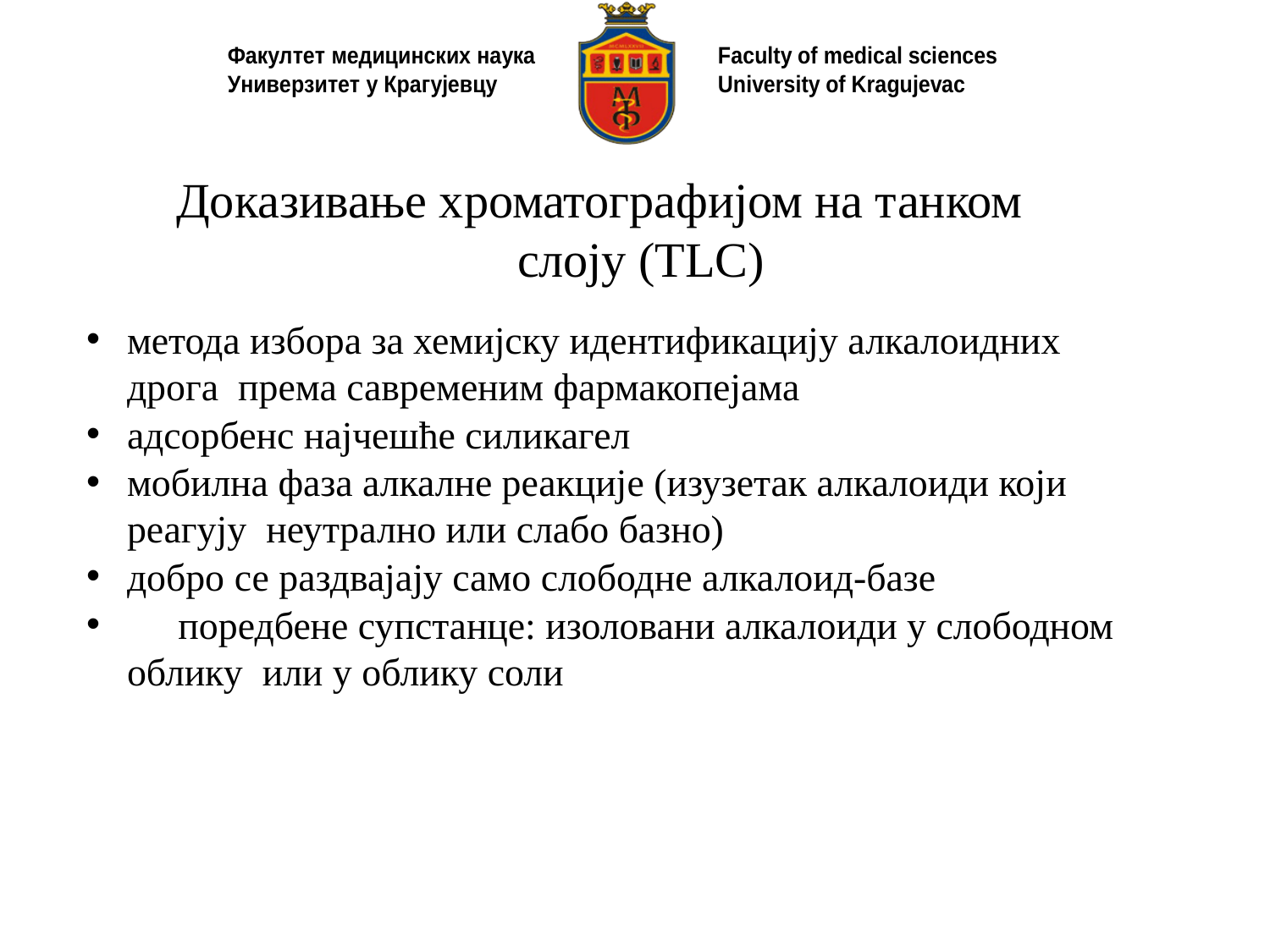

# Доказивање хроматографијом на танком слоју (TLC)
метода избора за хемијску идентификацију алкалоидних дрога  према савременим фармакопејама
адсорбенс најчешће силикагел
мобилна фаза алкалне реакције (изузетак алкалоиди који реагују  неутрално или слабо базно)
добро се раздвајају само слободне алкалоид-базе
	поредбене супстанце: изоловани алкалоиди у слободном облику  или у облику соли